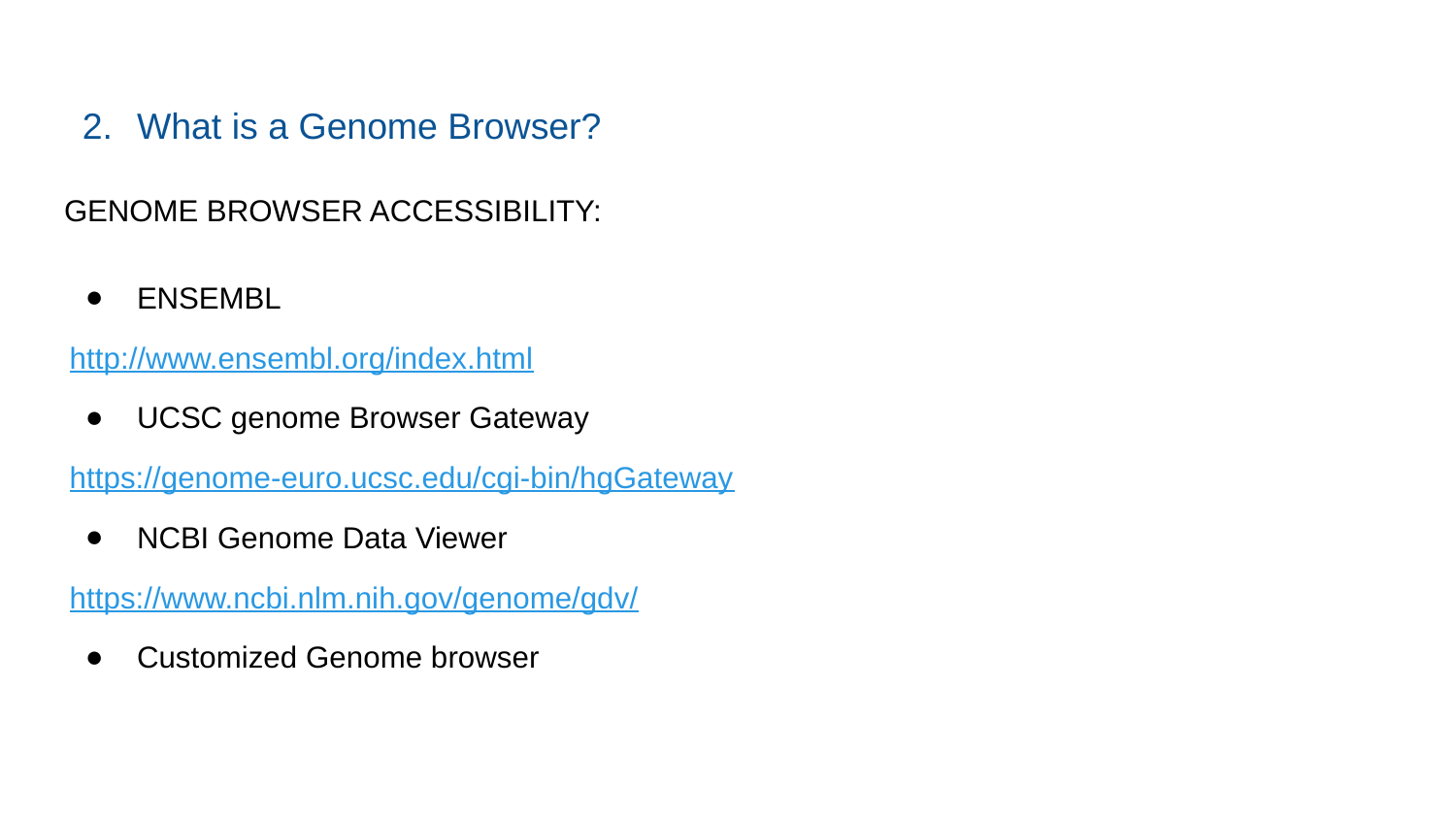

What is a Genome Browser?

GENOME BROWSER ACCESSIBILITY:

ENSEMBL
http://www.ensembl.org/index.html
UCSC genome Browser Gateway
https://genome-euro.ucsc.edu/cgi-bin/hgGateway
NCBI Genome Data Viewer
https://www.ncbi.nlm.nih.gov/genome/gdv/
Customized Genome browser